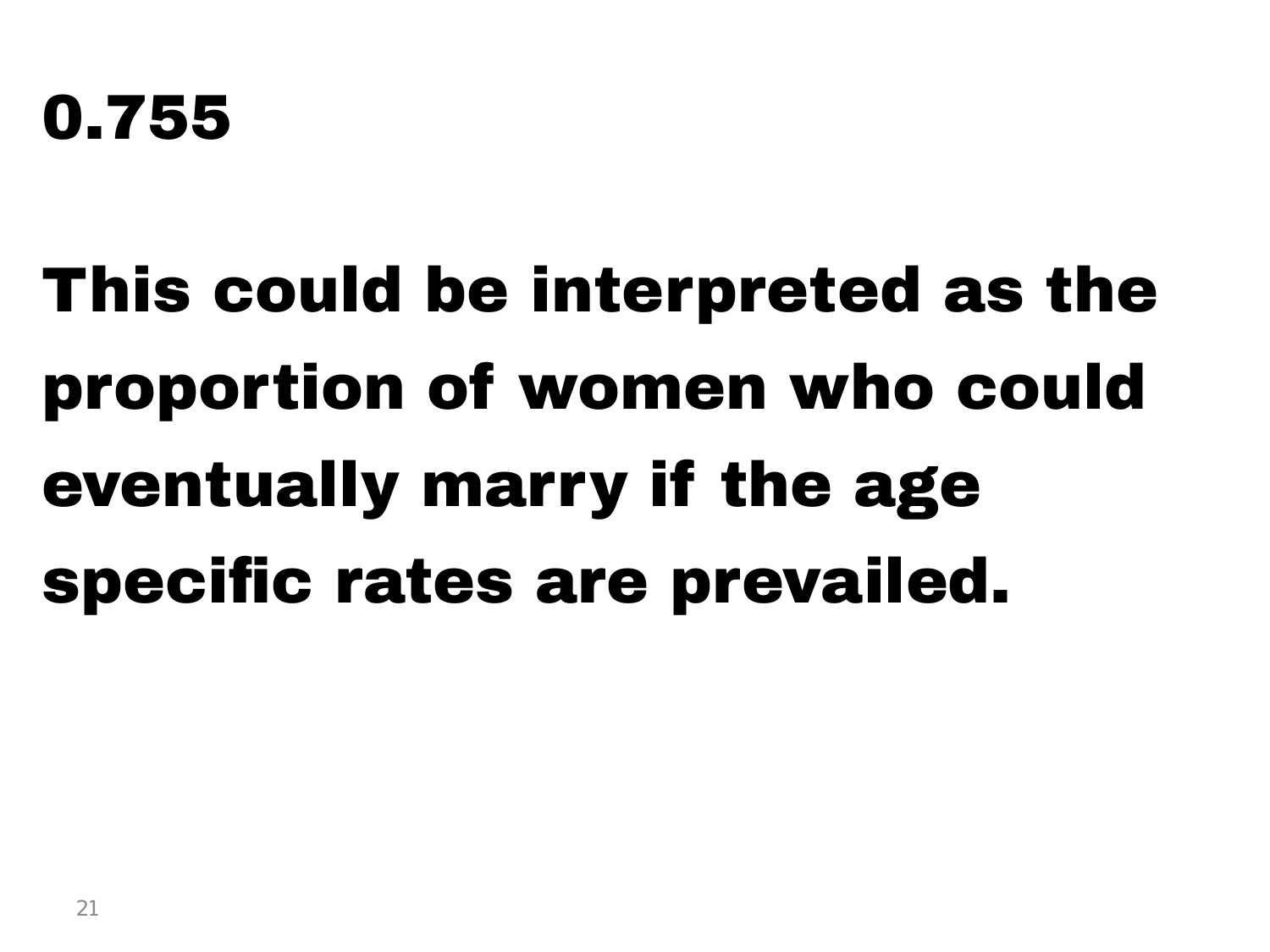

0.755

This could be interpreted as the proportion of women who could eventually marry if the age specific rates are prevailed.
21